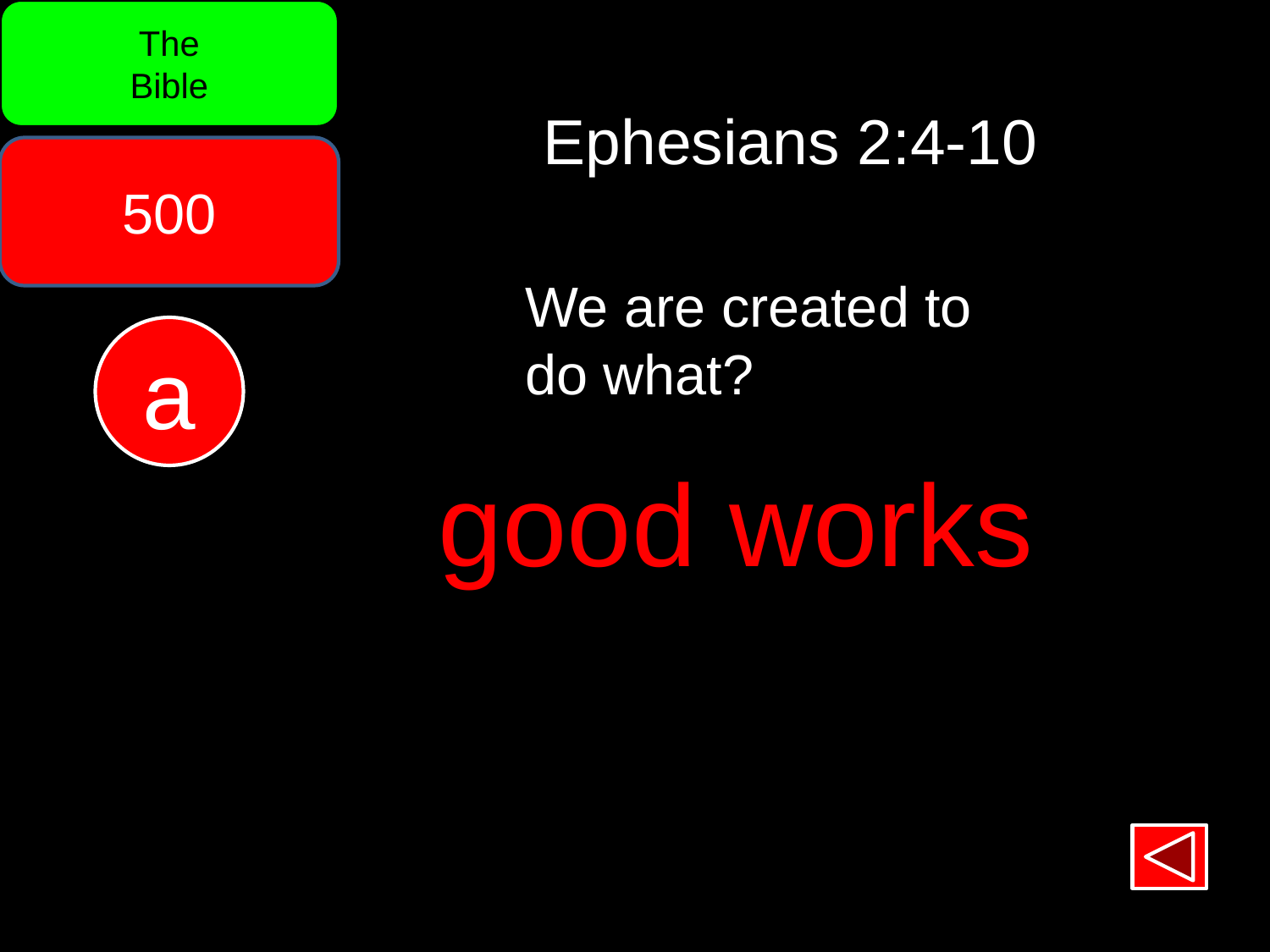

The
Bible
Ephesians 2:4-10
500
We are created to
do what?
a
good works